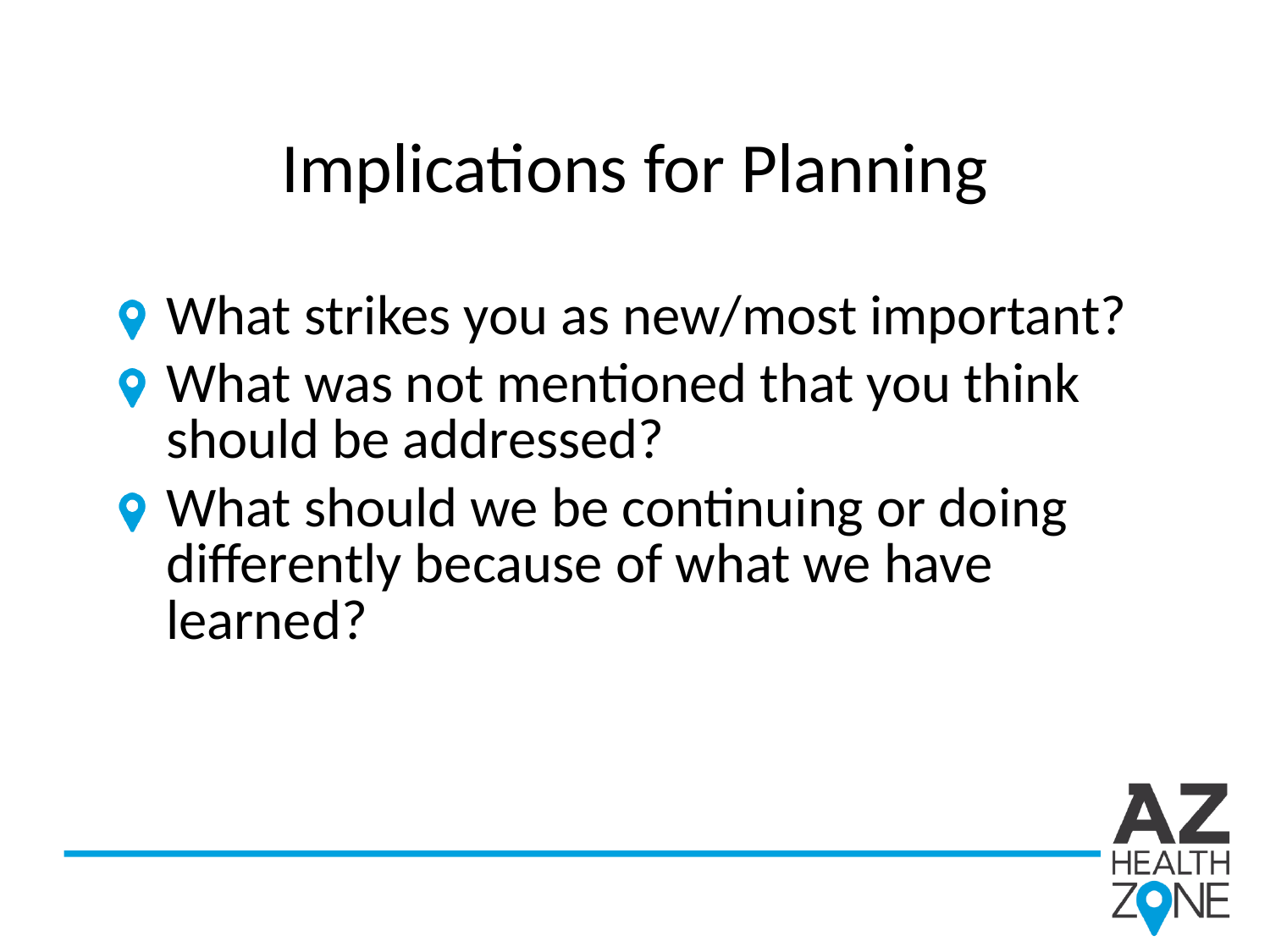

# Implications for Planning
What strikes you as new/most important?
What was not mentioned that you think should be addressed?
What should we be continuing or doing differently because of what we have learned?